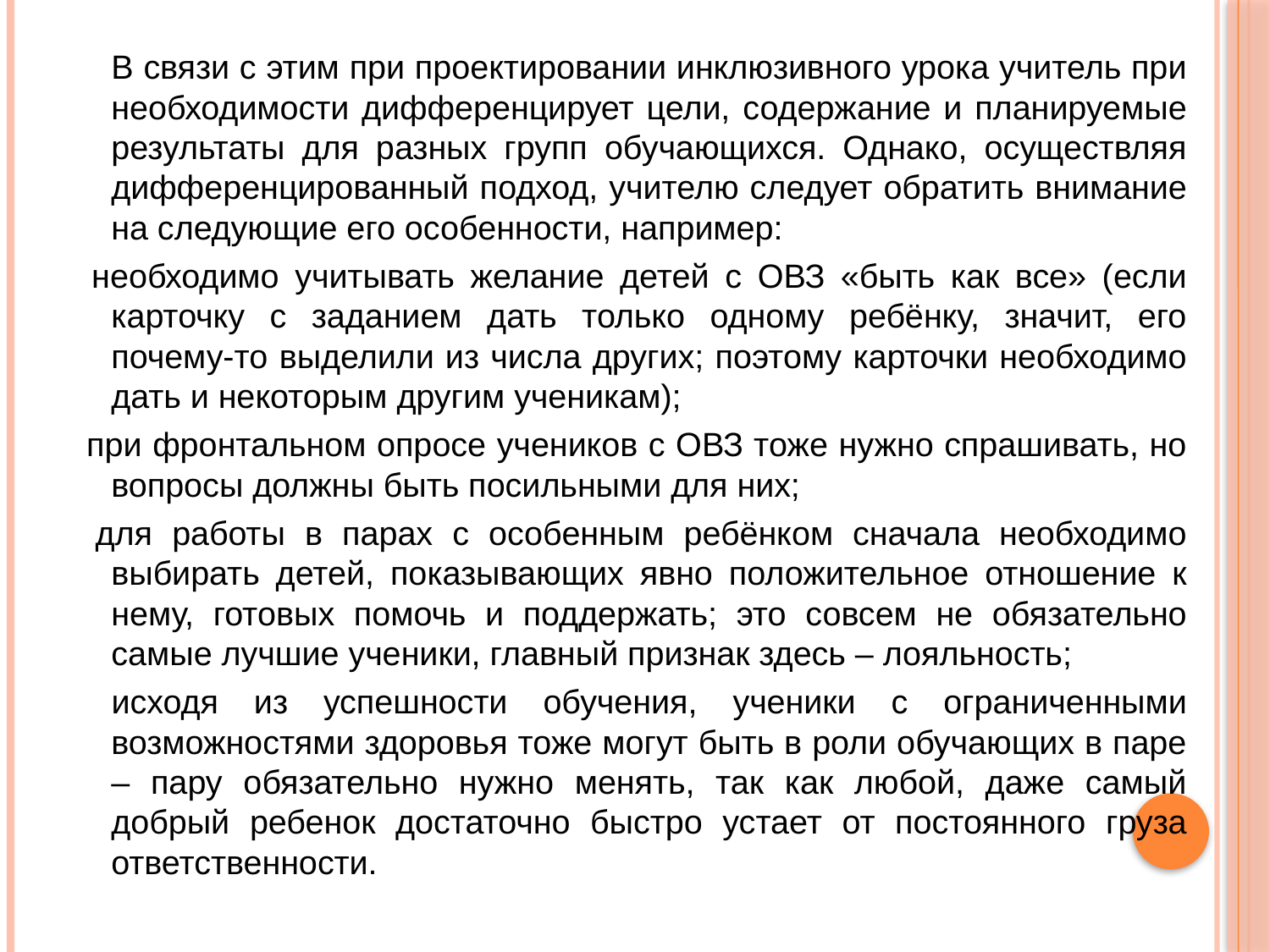

В связи с этим при проектировании инклюзивного урока учитель при необходимости дифференцирует цели, содержание и планируемые результаты для разных групп обучающихся. Однако, осуществляя дифференцированный подход, учителю следует обратить внимание на следующие его особенности, например:
­ необходимо учитывать желание детей с ОВЗ «быть как все» (если карточку с заданием дать только одному ребёнку, значит, его почему-то выделили из числа других; поэтому карточки необходимо дать и некоторым другим ученикам);
­ при фронтальном опросе учеников с ОВЗ тоже нужно спрашивать, но вопросы должны быть посильными для них;
­ для работы в парах с особенным ребёнком сначала необходимо выбирать детей, показывающих явно положительное отношение к нему, готовых помочь и поддержать; это совсем не обязательно самые лучшие ученики, главный признак здесь – лояльность;
­ исходя из успешности обучения, ученики с ограниченными возможностями здоровья тоже могут быть в роли обучающих в паре – пару обязательно нужно менять, так как любой, даже самый добрый ребенок достаточно быстро устает от постоянного груза ответственности.